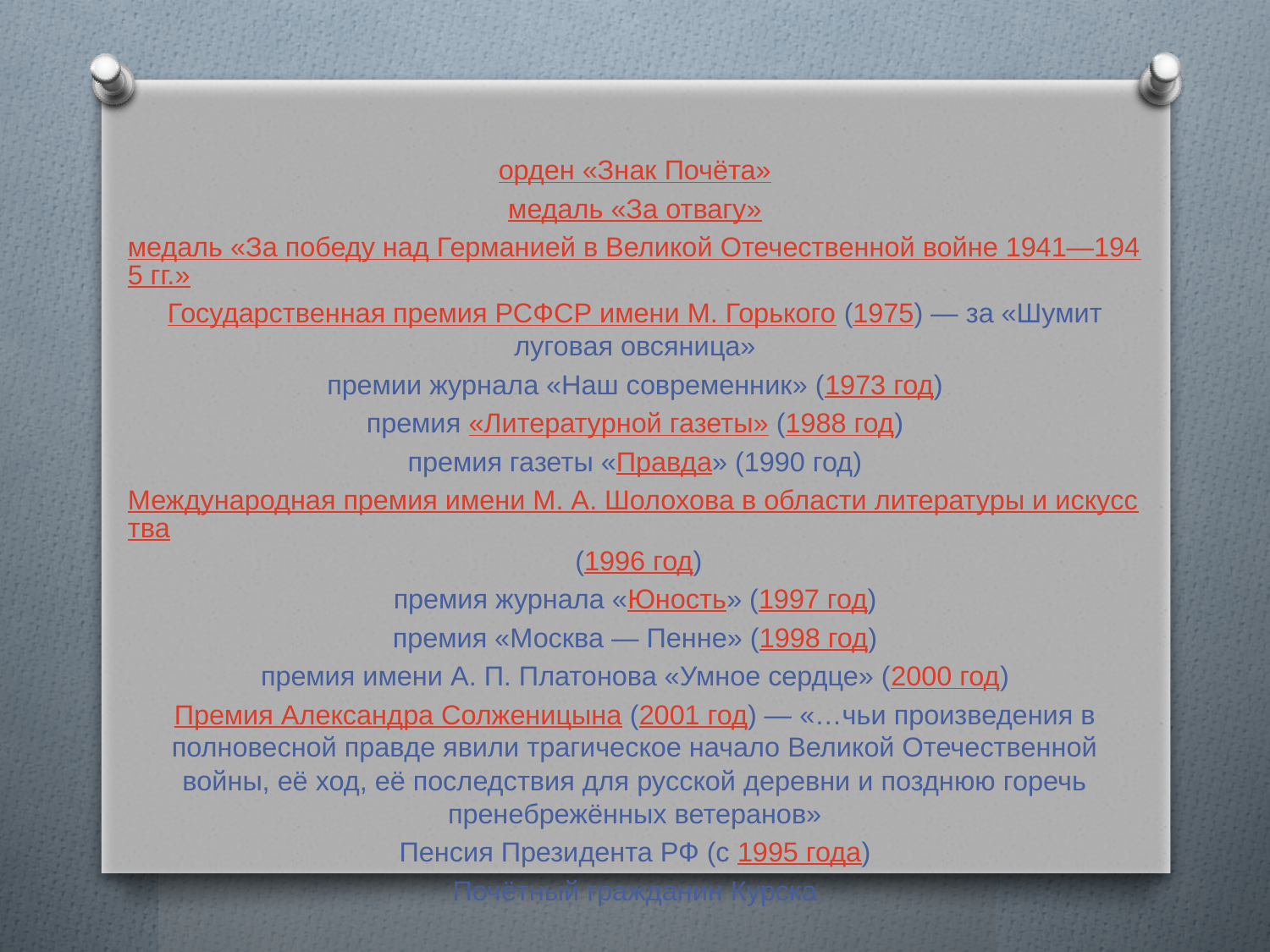

орден «Знак Почёта»
медаль «За отвагу»
медаль «За победу над Германией в Великой Отечественной войне 1941—1945 гг.»
Государственная премия РСФСР имени М. Горького (1975) — за «Шумит луговая овсяница»
премии журнала «Наш современник» (1973 год)
премия «Литературной газеты» (1988 год)
премия газеты «Правда» (1990 год)
Международная премия имени М. А. Шолохова в области литературы и искусства (1996 год)
премия журнала «Юность» (1997 год)
премия «Москва — Пенне» (1998 год)
премия имени А. П. Платонова «Умное сердце» (2000 год)
Премия Александра Солженицына (2001 год) — «…чьи произведения в полновесной правде явили трагическое начало Великой Отечественной войны, её ход, её последствия для русской деревни и позднюю горечь пренебрежённых ветеранов»
Пенсия Президента РФ (с 1995 года)
Почётный гражданин Курска